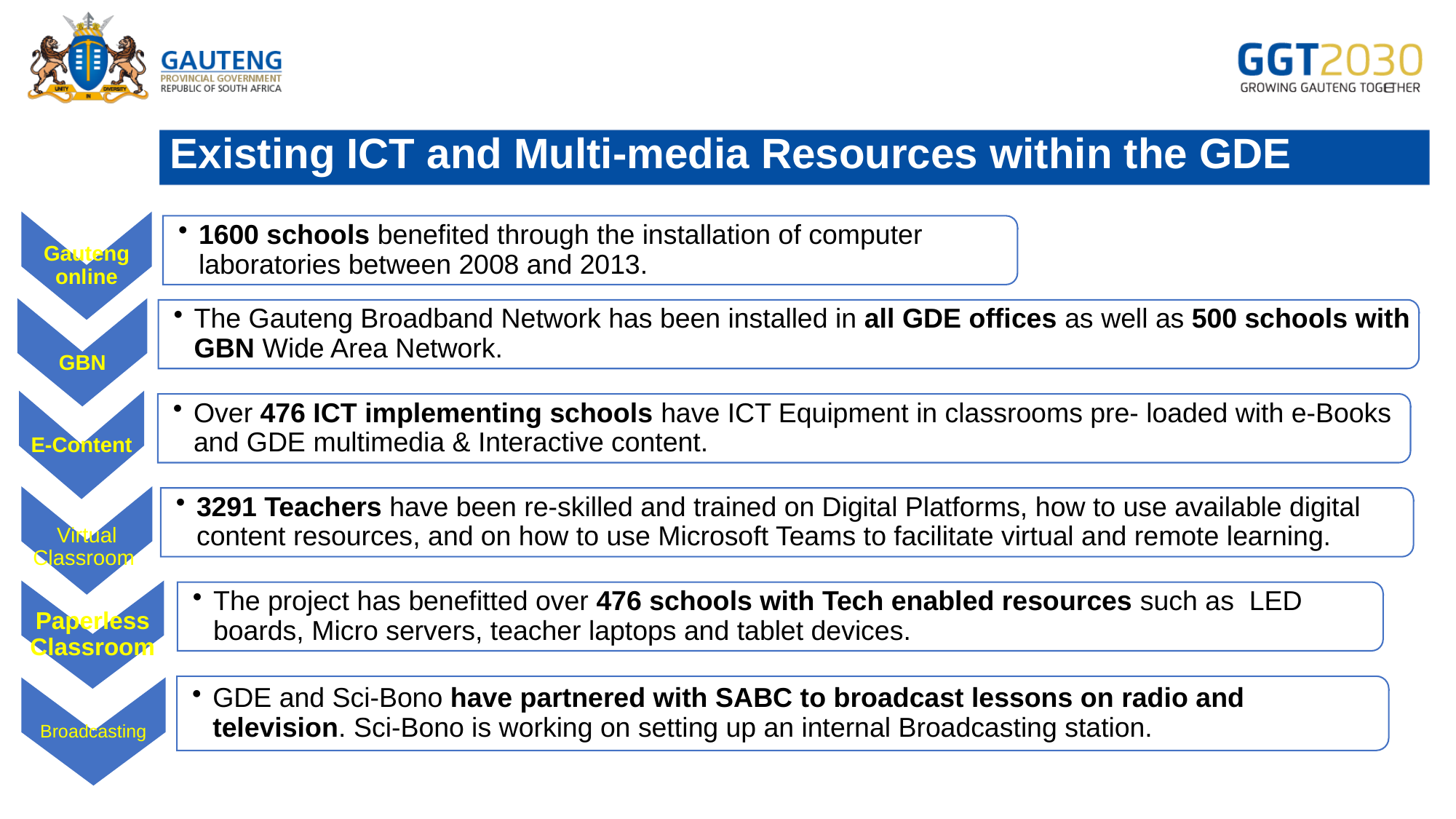

# Existing ICT and Multi-media Resources within the GDE
Gauteng online
1600 schools benefited through the installation of computer laboratories between 2008 and 2013.

GBN
The Gauteng Broadband Network has been installed in all GDE offices as well as 500 schools with GBN Wide Area Network.
E-Content
Over 476 ICT implementing schools have ICT Equipment in classrooms pre- loaded with e-Books and GDE multimedia & Interactive content.

Virtual Classroom

3291 Teachers have been re-skilled and trained on Digital Platforms, how to use available digital content resources, and on how to use Microsoft Teams to facilitate virtual and remote learning.
Paperless Classroom
The project has benefitted over 476 schools with Tech enabled resources such as  LED boards, Micro servers, teacher laptops and tablet devices.
Broadcasting
GDE and Sci-Bono have partnered with SABC to broadcast lessons on radio and television. Sci-Bono is working on setting up an internal Broadcasting station.